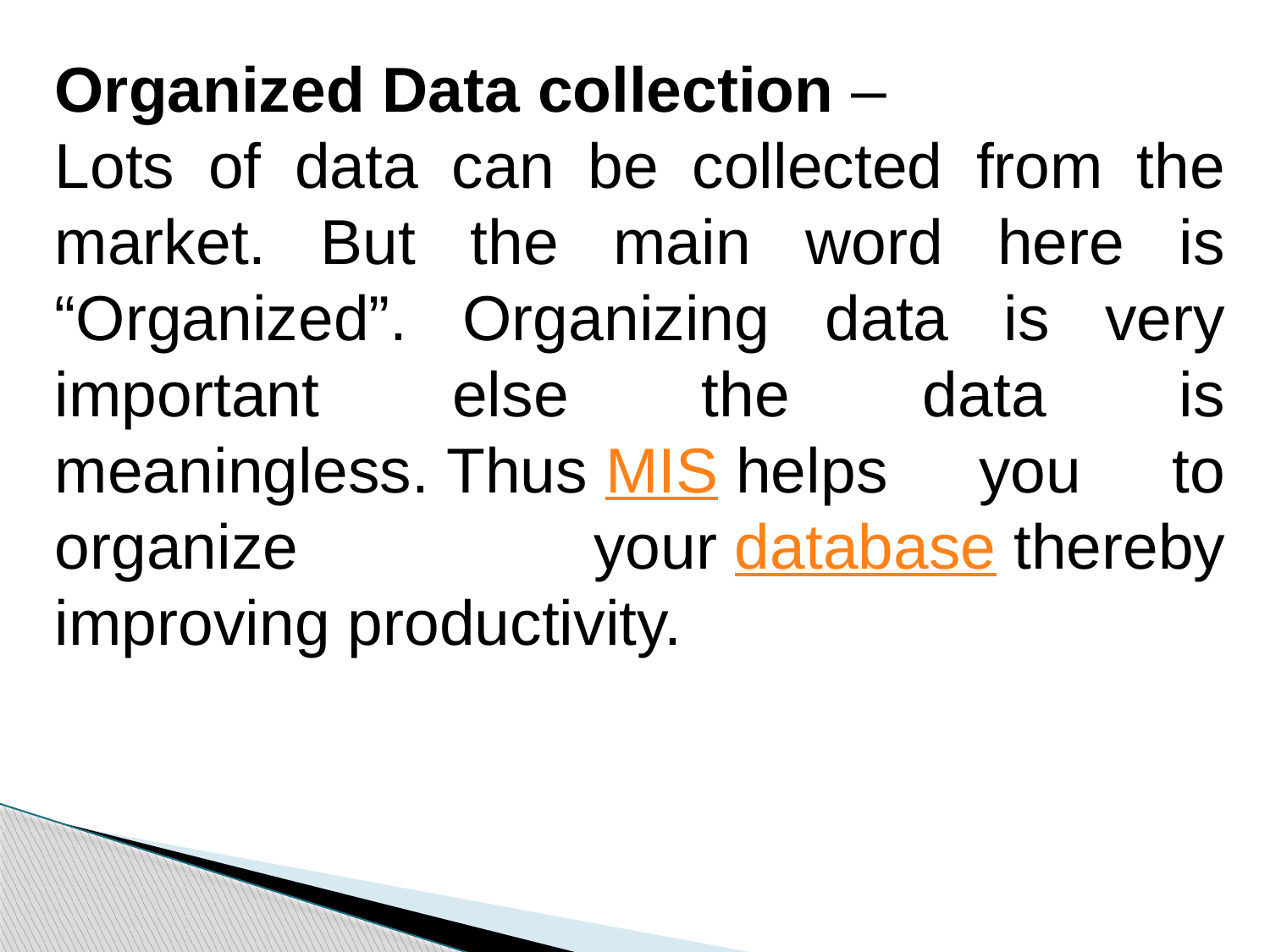

Organized Data collection –
Lots of data can be collected from the market. But the main word here is “Organized”. Organizing data is very important else the data is meaningless. Thus MIS helps you to organize your database thereby improving productivity.